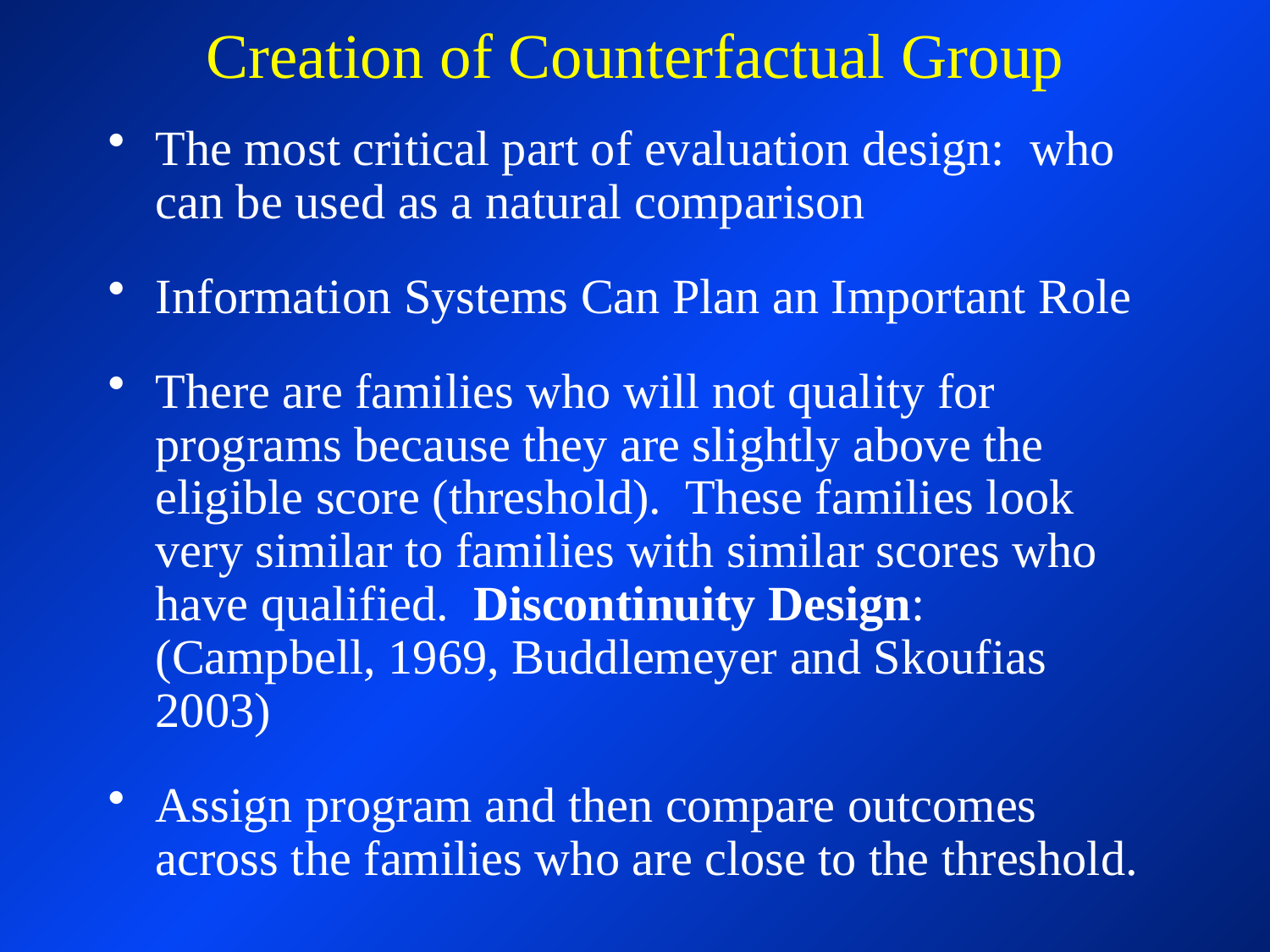

# Creation of Counterfactual Group
The most critical part of evaluation design:  who can be used as a natural comparison

Information Systems Can Plan an Important Role

There are families who will not quality for programs because they are slightly above the eligible score (threshold).  These families look very similar to families with similar scores who have qualified.  Discontinuity Design:  (Campbell, 1969, Buddlemeyer and Skoufias 2003)

Assign program and then compare outcomes across the families who are close to the threshold.